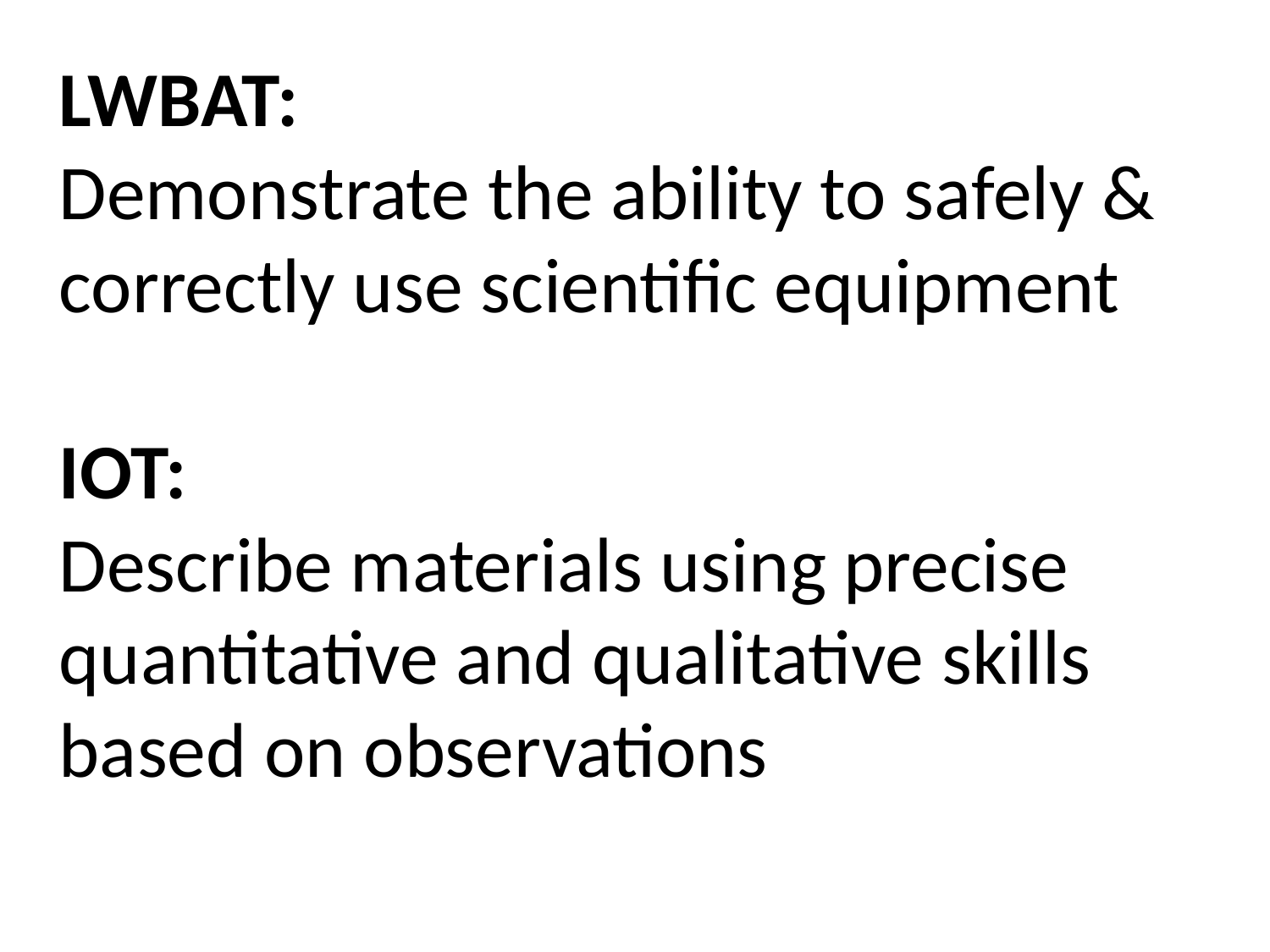

LWBAT:
Demonstrate the ability to safely & correctly use scientific equipment

IOT:
Describe materials using precise quantitative and qualitative skills based on observations